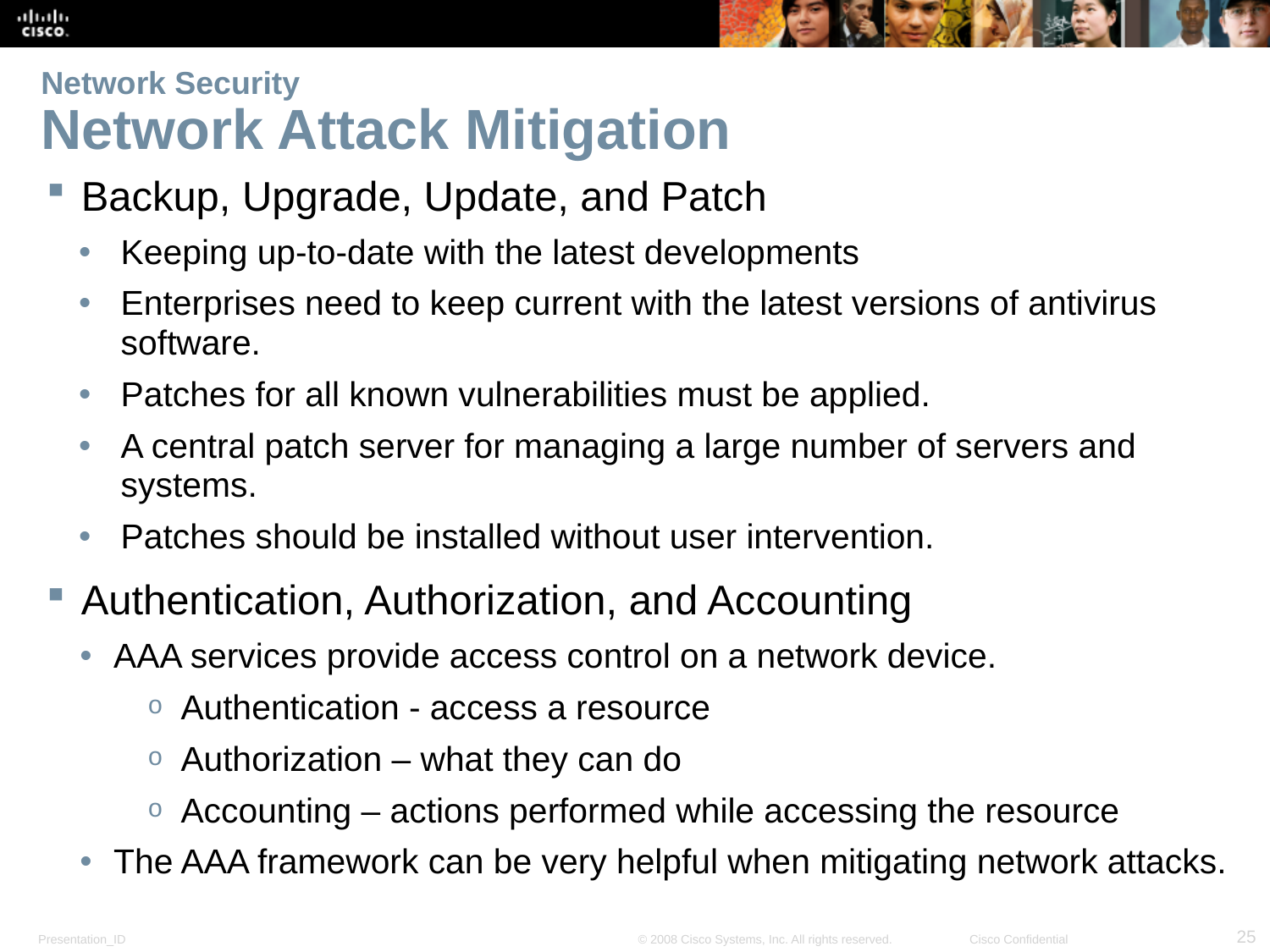

# Network Security Network Attack Mitigation
Backup, Upgrade, Update, and Patch
Keeping up-to-date with the latest developments
Enterprises need to keep current with the latest versions of antivirus software.
Patches for all known vulnerabilities must be applied.
A central patch server for managing a large number of servers and systems.
Patches should be installed without user intervention.
Authentication, Authorization, and Accounting
AAA services provide access control on a network device.
Authentication - access a resource
Authorization – what they can do
Accounting – actions performed while accessing the resource
The AAA framework can be very helpful when mitigating network attacks.